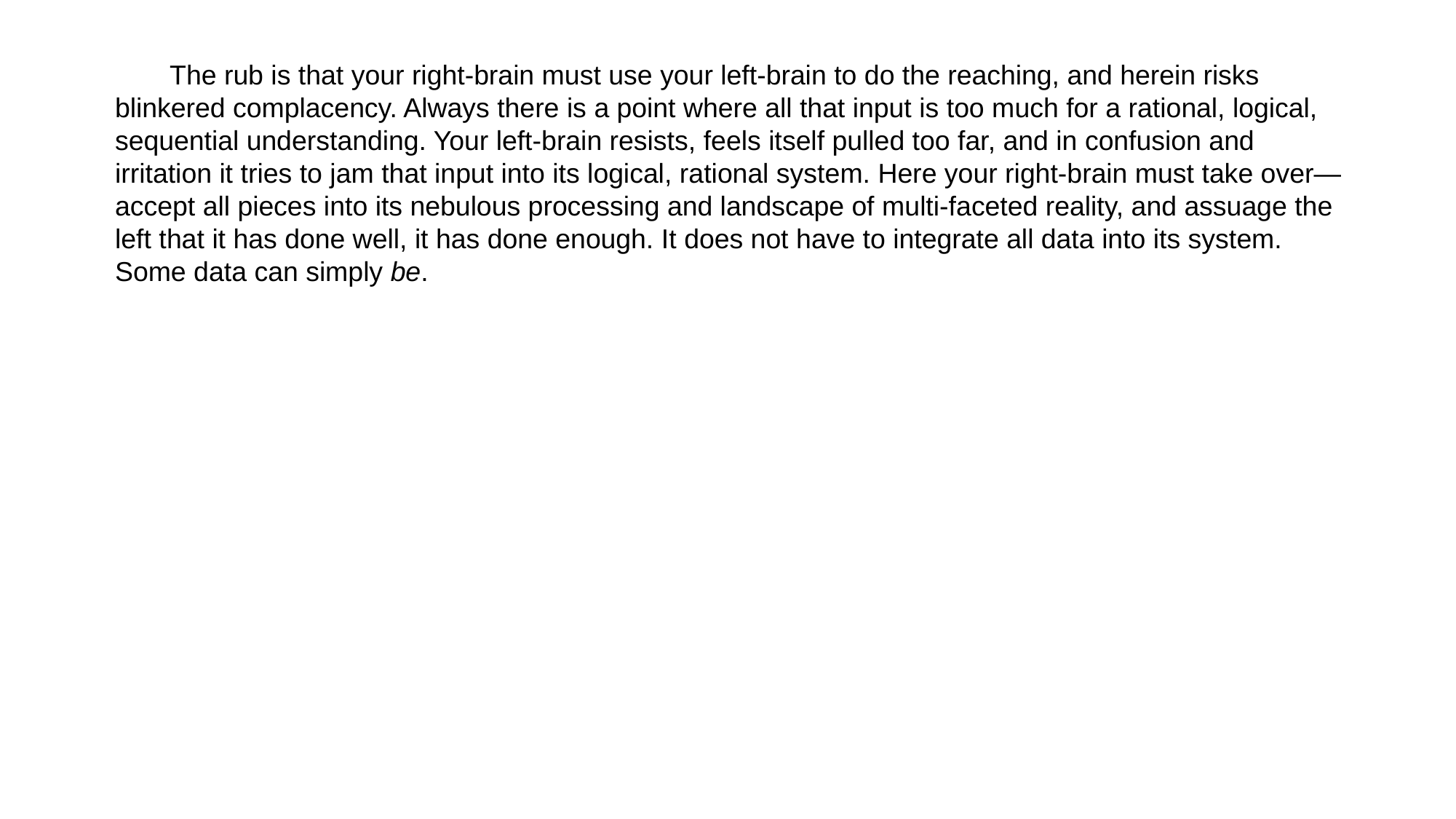

The rub is that your right-brain must use your left-brain to do the reaching, and herein risks blinkered complacency. Always there is a point where all that input is too much for a rational, logical, sequential understanding. Your left-brain resists, feels itself pulled too far, and in confusion and irritation it tries to jam that input into its logical, rational system. Here your right-brain must take over—accept all pieces into its nebulous processing and landscape of multi-faceted reality, and assuage the left that it has done well, it has done enough. It does not have to integrate all data into its system. Some data can simply be.